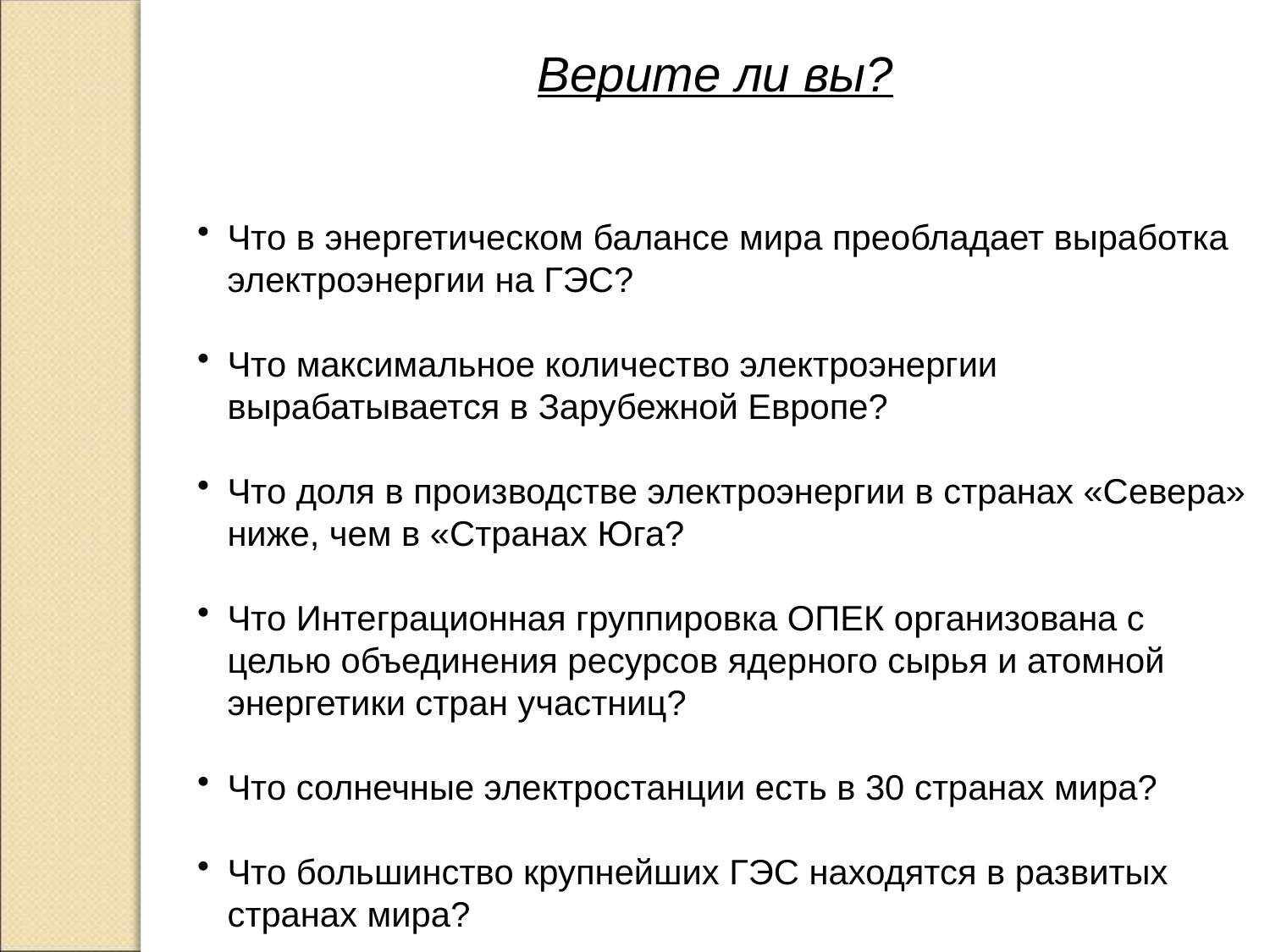

Верите ли вы?
Что в энергетическом балансе мира преобладает выработка электроэнергии на ГЭС?

Что максимальное количество электроэнергии вырабатывается в Зарубежной Европе?

Что доля в производстве электроэнергии в странах «Севера» ниже, чем в «Странах Юга?

Что Интеграционная группировка ОПЕК организована с целью объединения ресурсов ядерного сырья и атомной энергетики стран участниц?

Что солнечные электростанции есть в 30 странах мира?

Что большинство крупнейших ГЭС находятся в развитых странах мира?